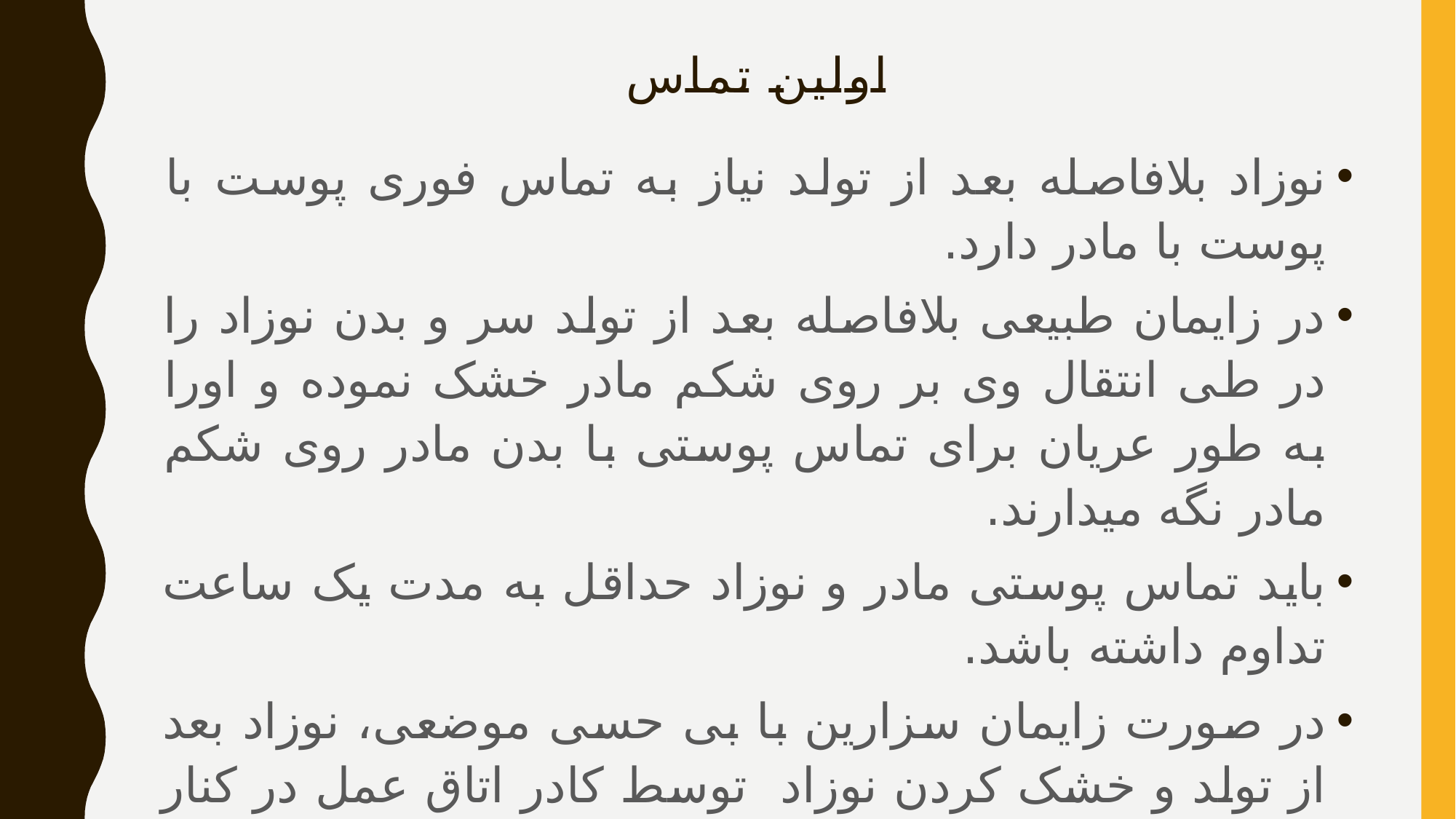

# اولین تماس
نوزاد بلافاصله بعد از تولد نیاز به تماس فوری پوست با پوست با مادر دارد.
در زایمان طبیعی بلافاصله بعد از تولد سر و بدن نوزاد را در طی انتقال وی بر روی شکم مادر خشک نموده و اورا به طور عریان برای تماس پوستی با بدن مادر روی شکم مادر نگه میدارند.
باید تماس پوستی مادر و نوزاد حداقل به مدت یک ساعت تداوم داشته باشد.
در صورت زایمان سزارین با بی حسی موضعی، نوزاد بعد از تولد و خشک کردن نوزاد  توسط کادر اتاق عمل در کنار مادرگذاشته میشود .
در صورت زایمان سزارین با بی هوشی عمومی ،کارکنان اتاق ریکاوری بهتر است نوزاد را در آغوش مادر و در تماس پوست با پوست قرار دهند